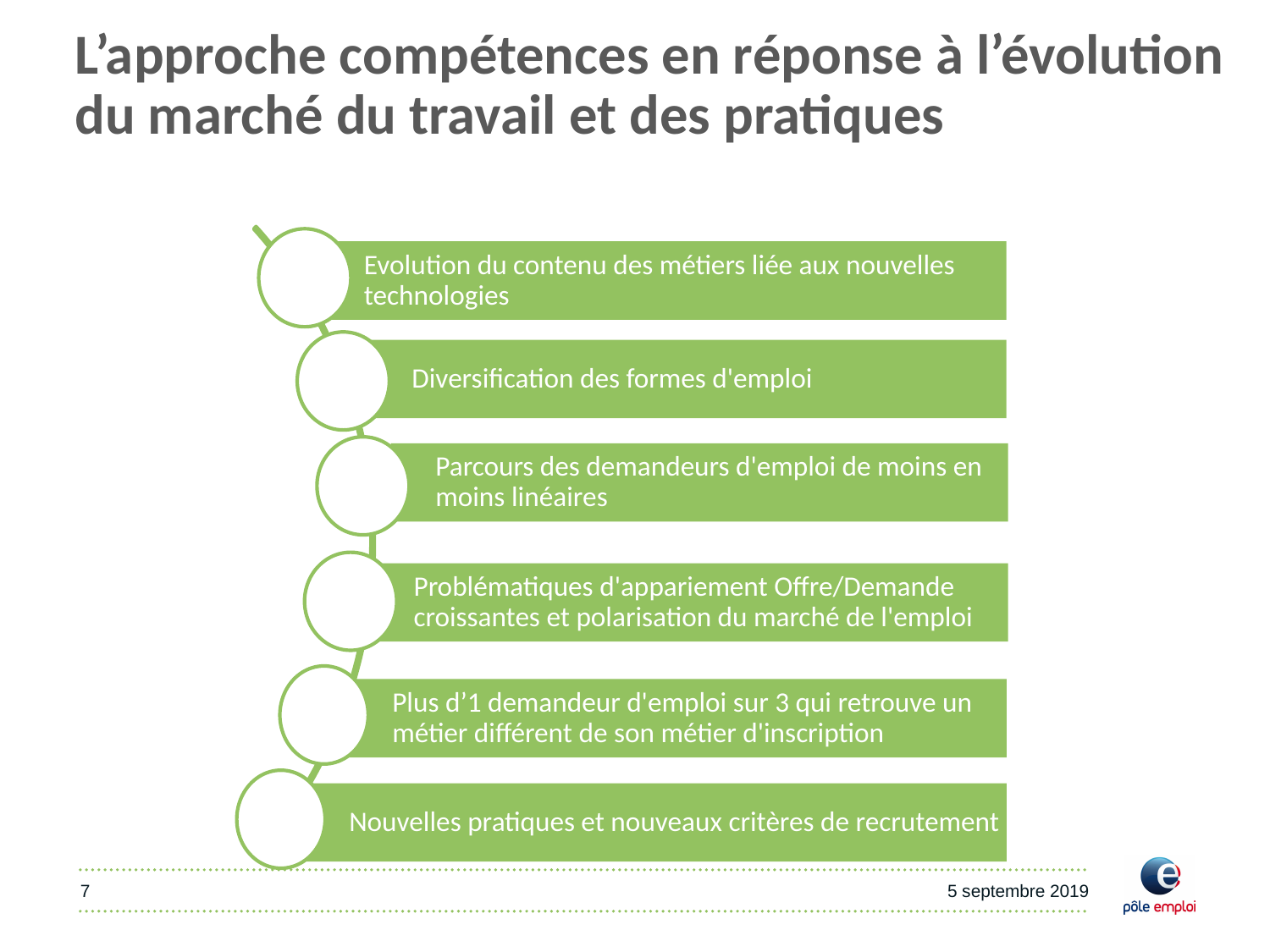

# L’approche compétences en réponse à l’évolution du marché du travail et des pratiques

Evolution du contenu des métiers liée aux nouvelles technologies

Diversification des formes d'emploi

Parcours des demandeurs d'emploi de moins en moins linéaires

Problématiques d'appariement Offre/Demande croissantes et polarisation du marché de l'emploi

Plus d’1 demandeur d'emploi sur 3 qui retrouve un métier différent de son métier d'inscription

Nouvelles pratiques et nouveaux critères de recrutement
7
5 septembre 2019